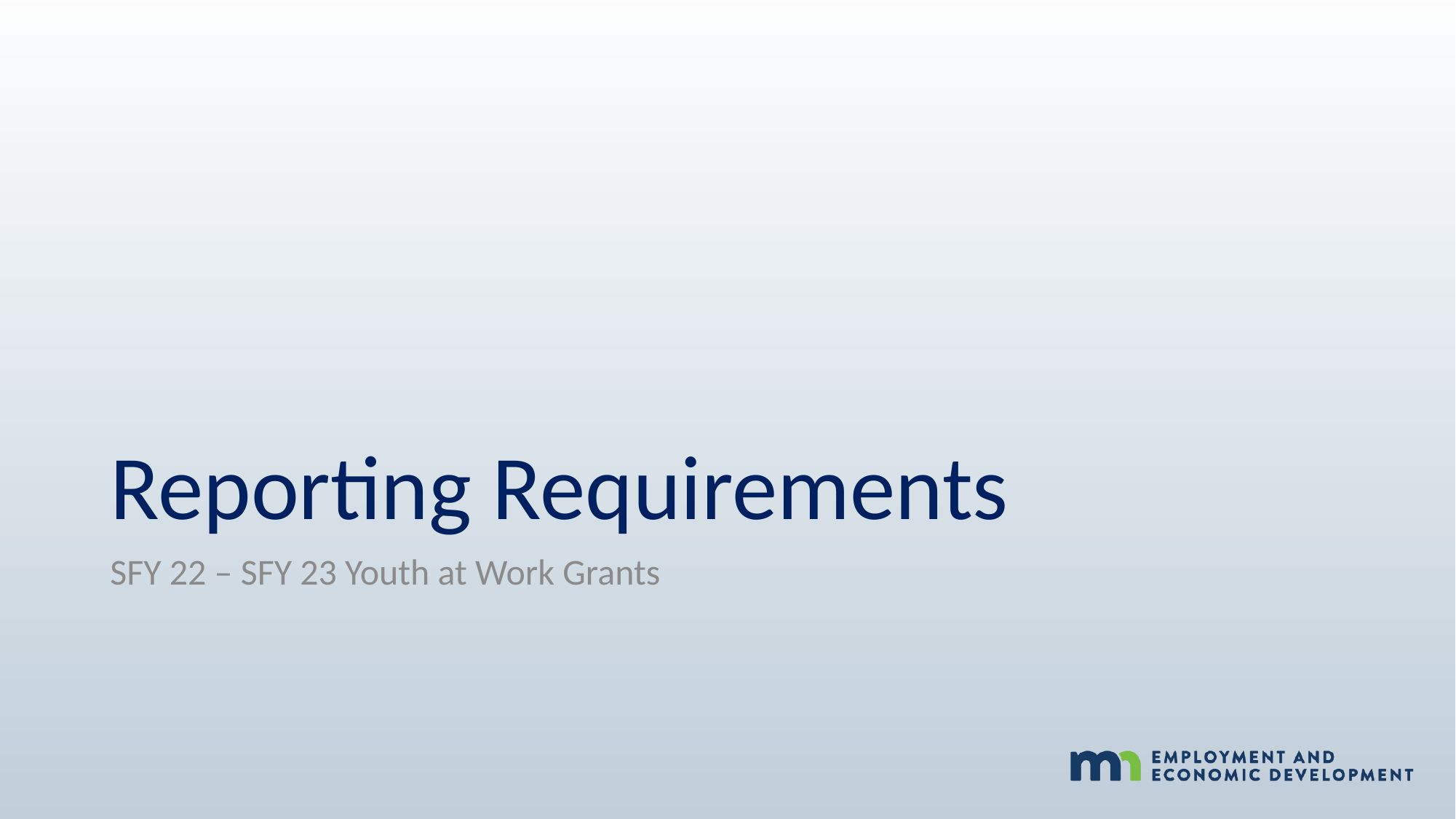

# Reporting Requirements
SFY 22 – SFY 23 Youth at Work Grants